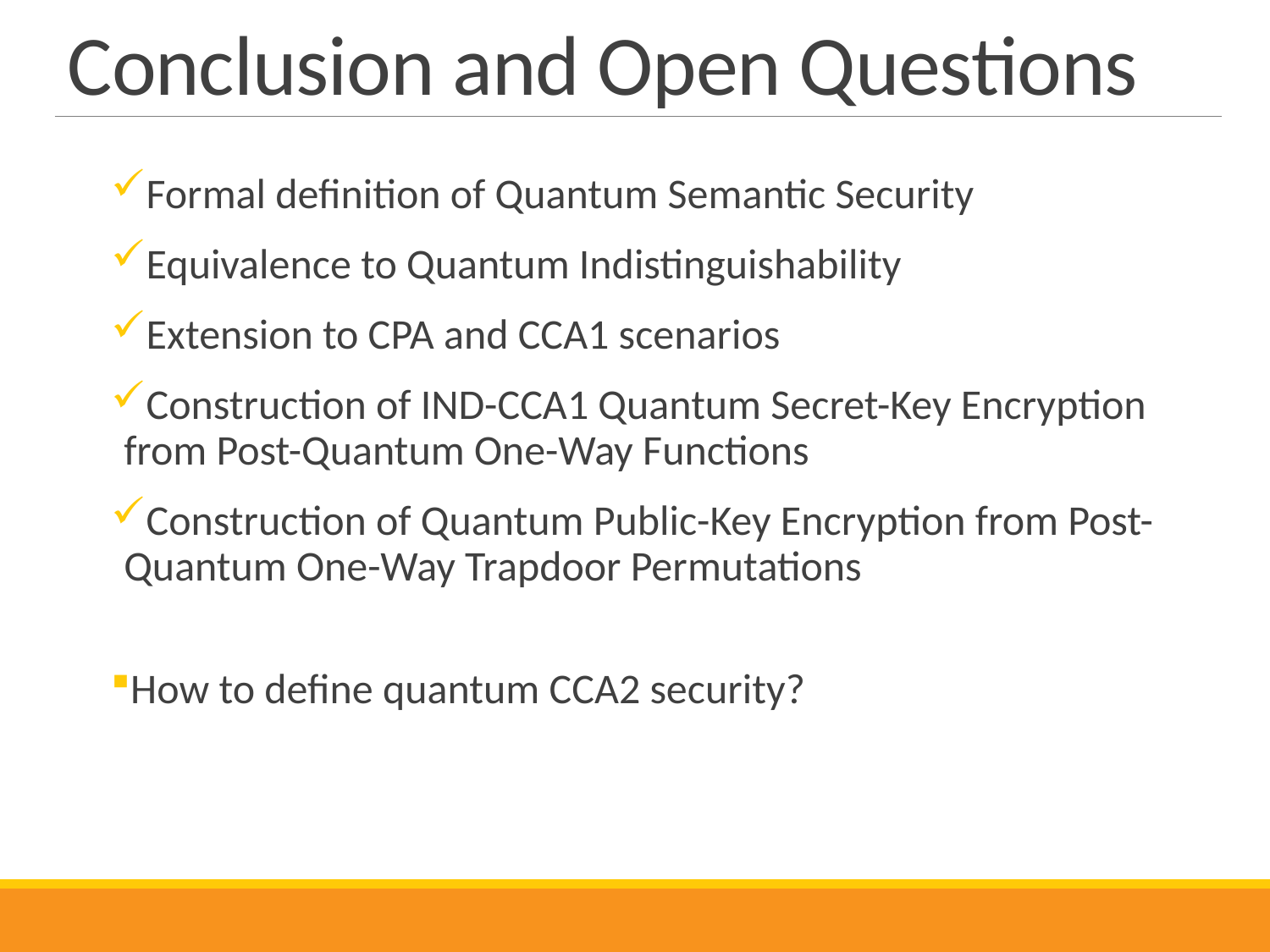

# Conclusion and Open Questions
Formal definition of Quantum Semantic Security
Equivalence to Quantum Indistinguishability
Extension to CPA and CCA1 scenarios
Construction of IND-CCA1 Quantum Secret-Key Encryption from Post-Quantum One-Way Functions
Construction of Quantum Public-Key Encryption from Post-Quantum One-Way Trapdoor Permutations
How to define quantum CCA2 security?